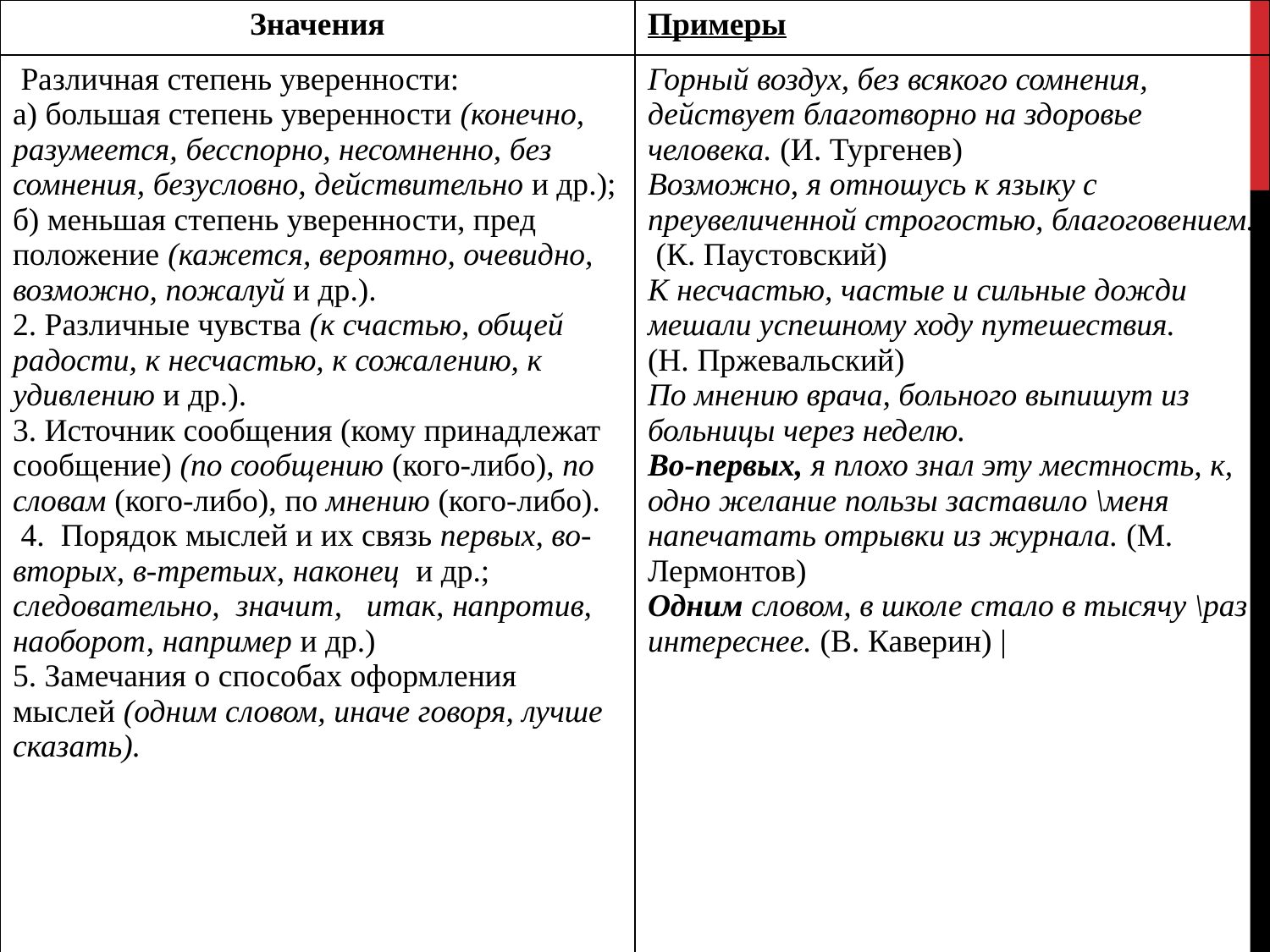

| Значения | Примеры |
| --- | --- |
| Различная степень уверенности: а) большая степень уверенности (конечно, разумеется, бесспорно, несомненно, без сомнения, безусловно, действительно и др.); б) меньшая степень уверенности, пред­положение (кажется, вероятно, очевидно, возможно, пожалуй и др.). 2. Различные чувства (к счастью, общей радости, к несчастью, к сожалению, к удивлению и др.). 3. Источник сообщения (кому при­надлежат сообщение) (по сообщению (кого-либо), по словам (кого-либо), по мнению (кого-либо). 4. Порядок мыслей и их связь первых, во-вторых, в-третьих, наконец и др.; следовательно, значит, итак, напротив, наоборот, например и др.) 5. Замечания о способах оформления мыслей (одним словом, иначе говоря, лучше сказать). | Горный воздух, без всякого сомнения, действует благотворно на здоровье человека. (И. Тургенев) Возможно, я отношусь к языку с преувеличенной строгостью, благоговением. (К. Паустовский) К несчастью, частые и сильные дожди мешали успешному ходу путешествия. (Н. Пржевальский) По мнению врача, больного выпишут из больницы через неделю. Во-первых, я плохо знал эту местность, к, одно желание пользы заставило \меня напечатать отрывки из журнала. (М. Лермонтов) Одним словом, в школе стало в тысячу \раз интереснее. (В. Каверин) | |